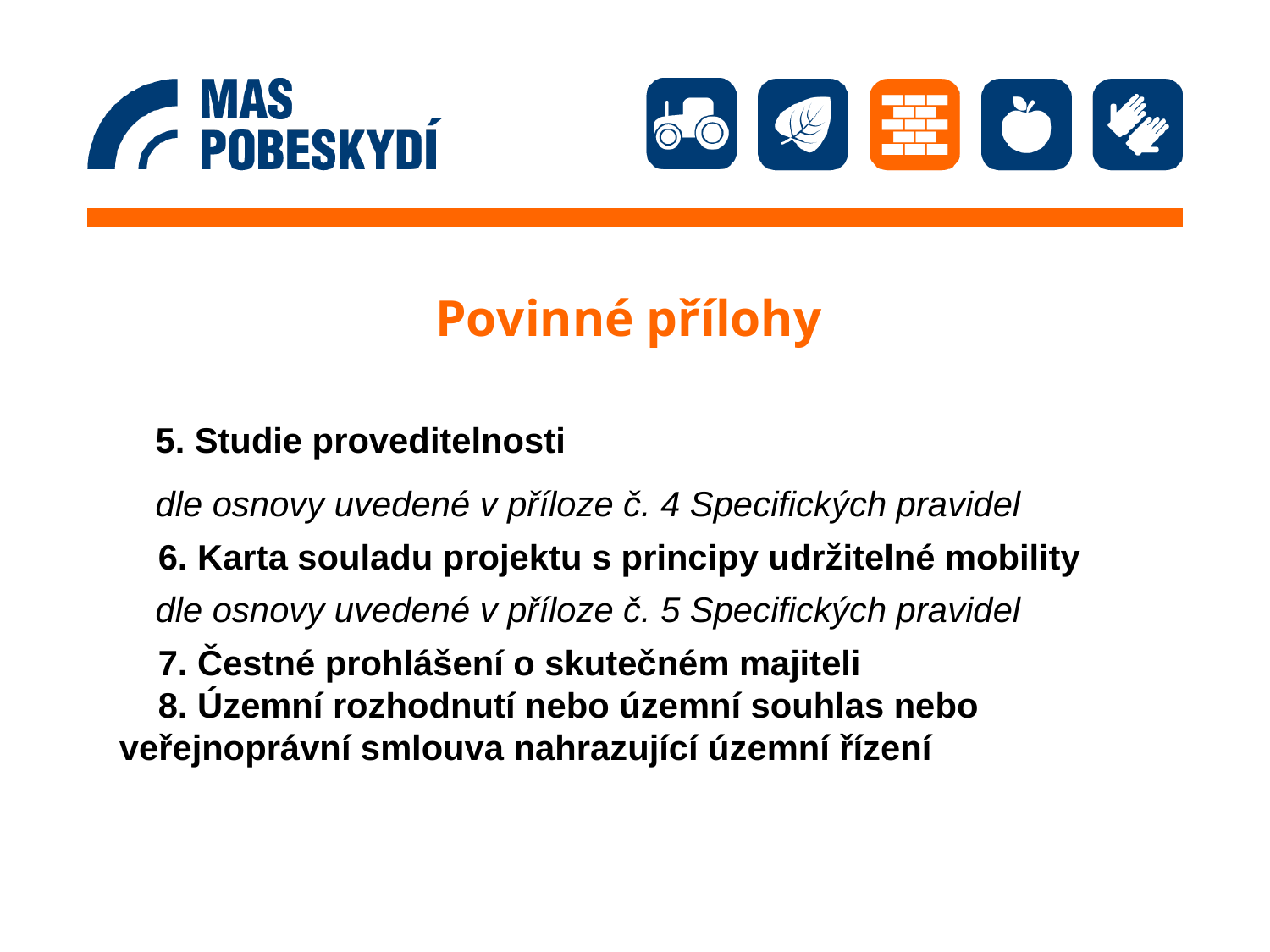

# Povinné přílohy
5. Studie proveditelnosti
dle osnovy uvedené v příloze č. 4 Specifických pravidel
      6. Karta souladu projektu s principy udržitelné mobility
dle osnovy uvedené v příloze č. 5 Specifických pravidel
      7. Čestné prohlášení o skutečném majiteli
      8. Územní rozhodnutí nebo územní souhlas nebo                      veřejnoprávní smlouva nahrazující územní řízení